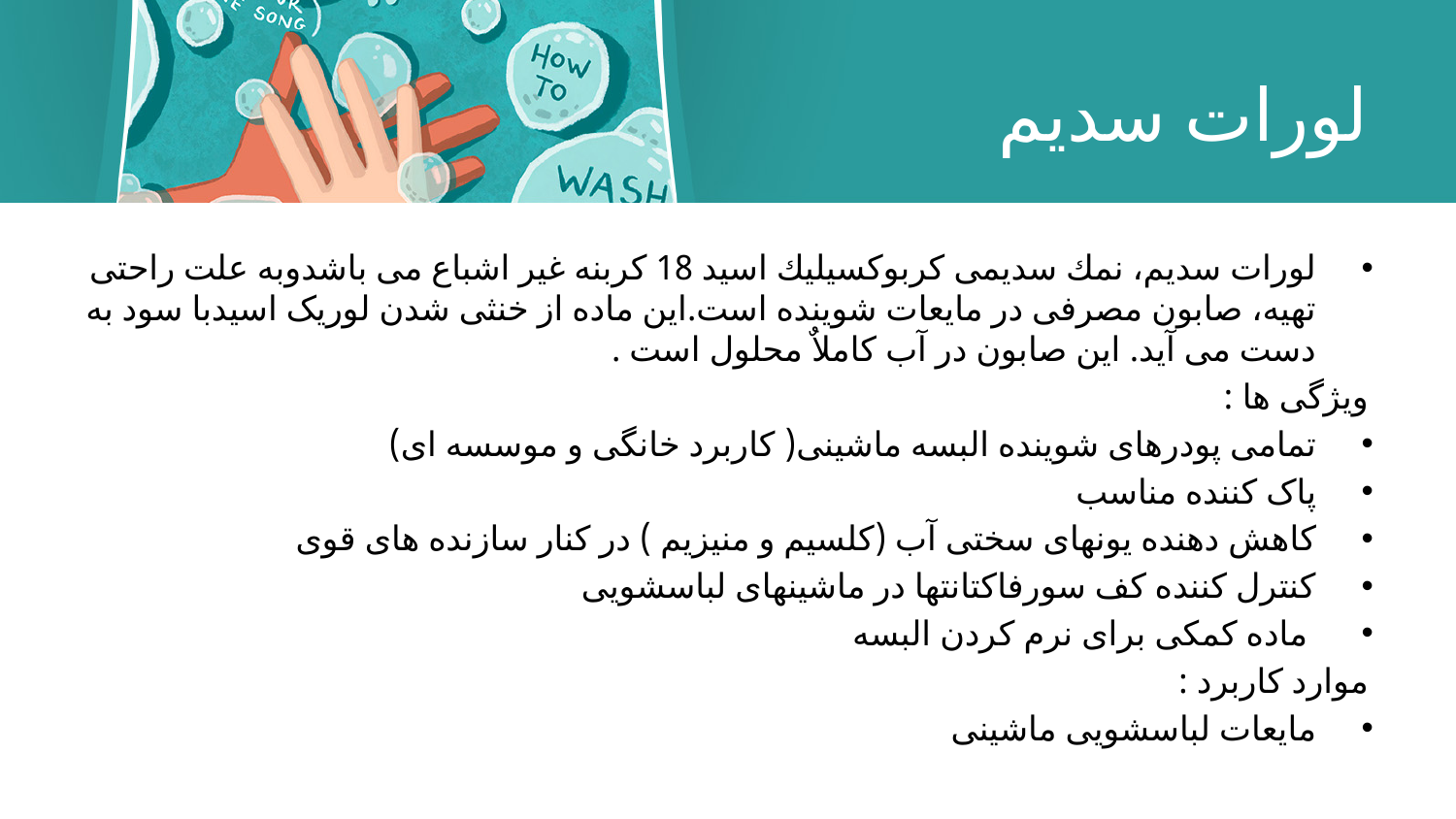

# لورات سدیم
لورات سدیم، نمك سدیمی كربوكسیلیك اسید 18 کربنه غیر اشباع می باشدوبه علت راحتی تهیه، صابون مصرفی در مایعات شوینده است.این ماده از خنثی شدن لوریک اسیدبا سود به دست می آید. این صابون در آب کاملاٌ محلول است .
ویژگی ها :
تمامی پودرهای شوینده البسه ماشینی( کاربرد خانگی و موسسه ای)
پاک کننده مناسب
كاهش دهنده یونهای سختی آب (كلسیم و منیزیم ) در كنار سازنده های قوی
كنترل كننده كف سورفاكتانتها در ماشینهای لباسشویی
 ماده کمکی برای نرم کردن البسه
موارد كاربرد :
مایعات لباسشویی ماشینی